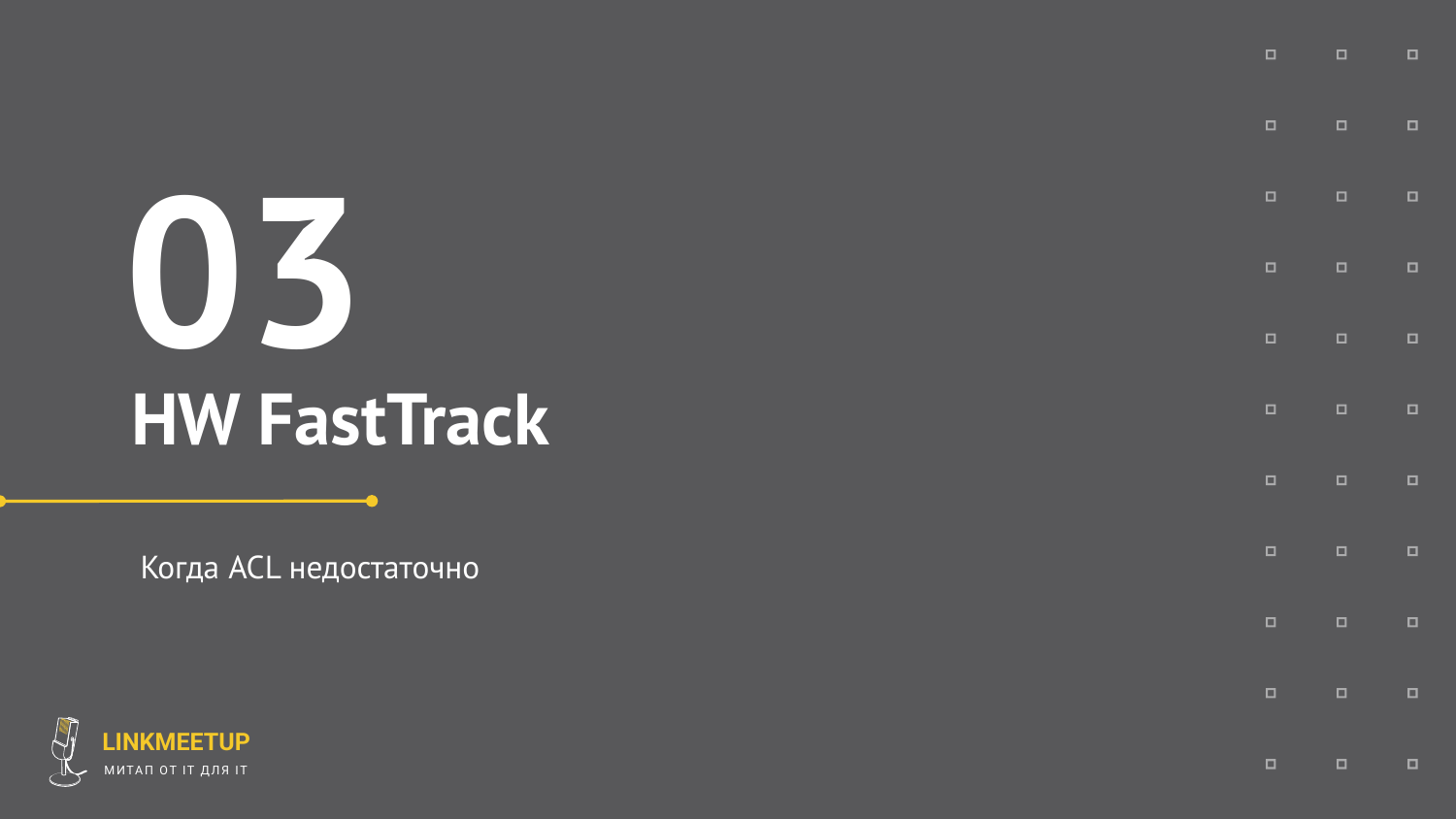

03
HW FastTrack
Когда ACL недостаточно

LINKMEETUP
МИТАП ОТ IT ДЛЯ IT